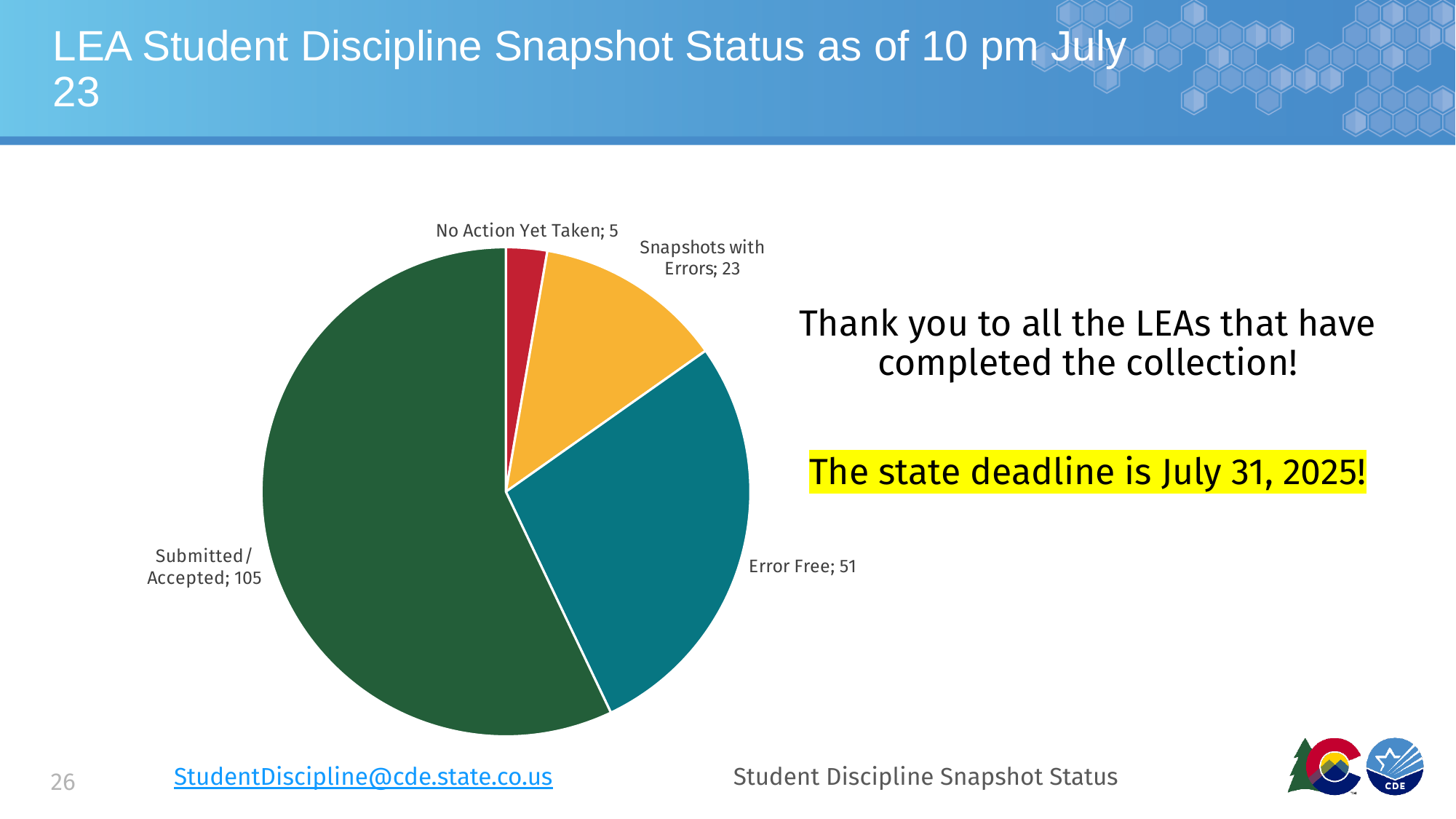

# LEA Student Discipline Snapshot Status as of 10 pm July 23

### Chart

| Category | LEA Count |
|---|---|
| No Action Yet Taken | 5.0 |
| Snapshots with Errors | 23.0 |
| Error Free | 51.0 |
| Submitted/Accepted | 105.0 |

Thank you to all the LEAs that have completed the collection!

The state deadline is July 31, 2025!
StudentDiscipline@cde.state.co.us

Student Discipline Snapshot Status
26